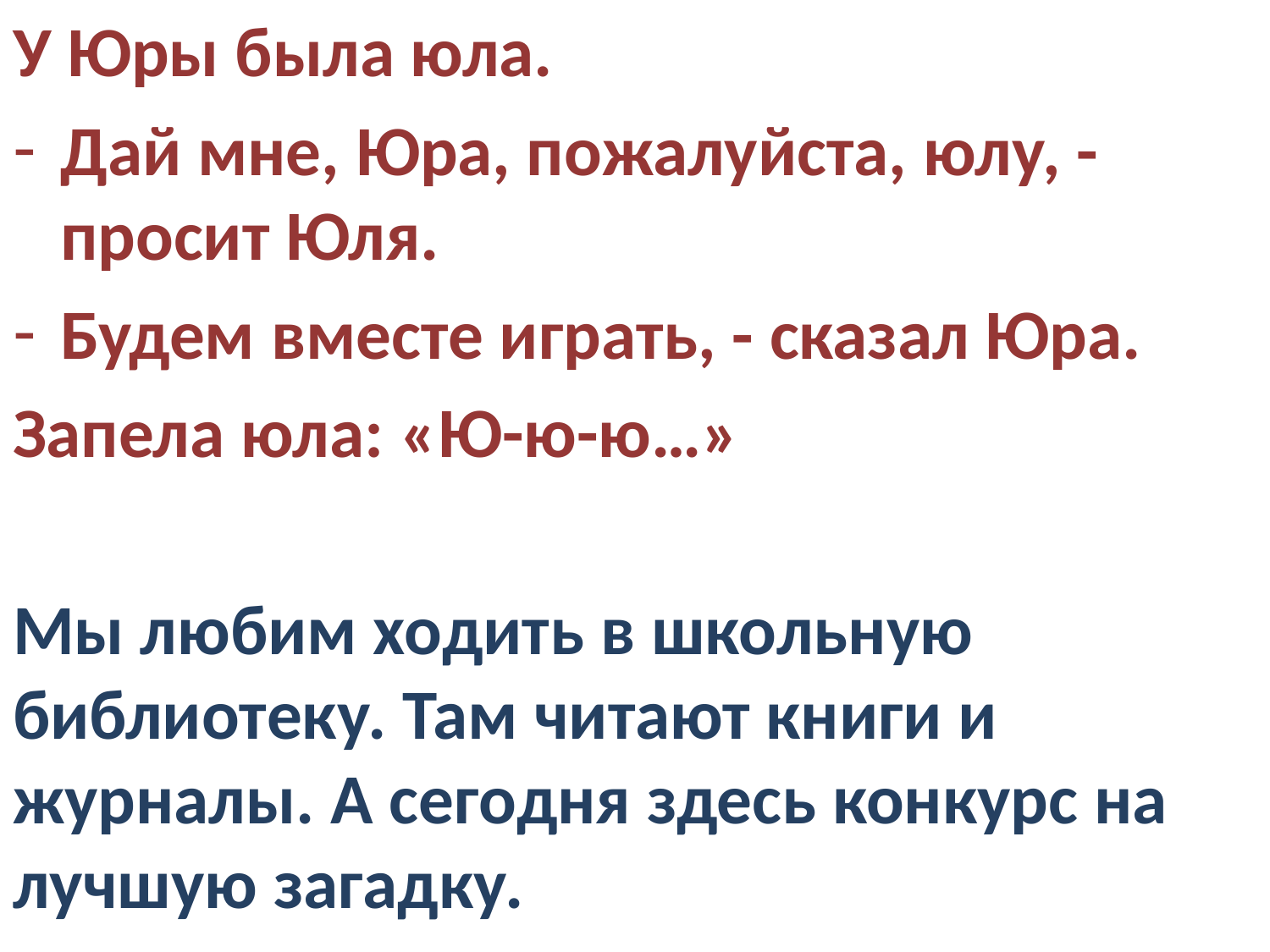

У Юры была юла.
Дай мне, Юра, пожалуйста, юлу, - просит Юля.
Будем вместе играть, - сказал Юра.
Запела юла: «Ю-ю-ю…»

Мы любим ходить в школьную библиотеку. Там читают книги и журналы. А сегодня здесь конкурс на лучшую загадку.
#